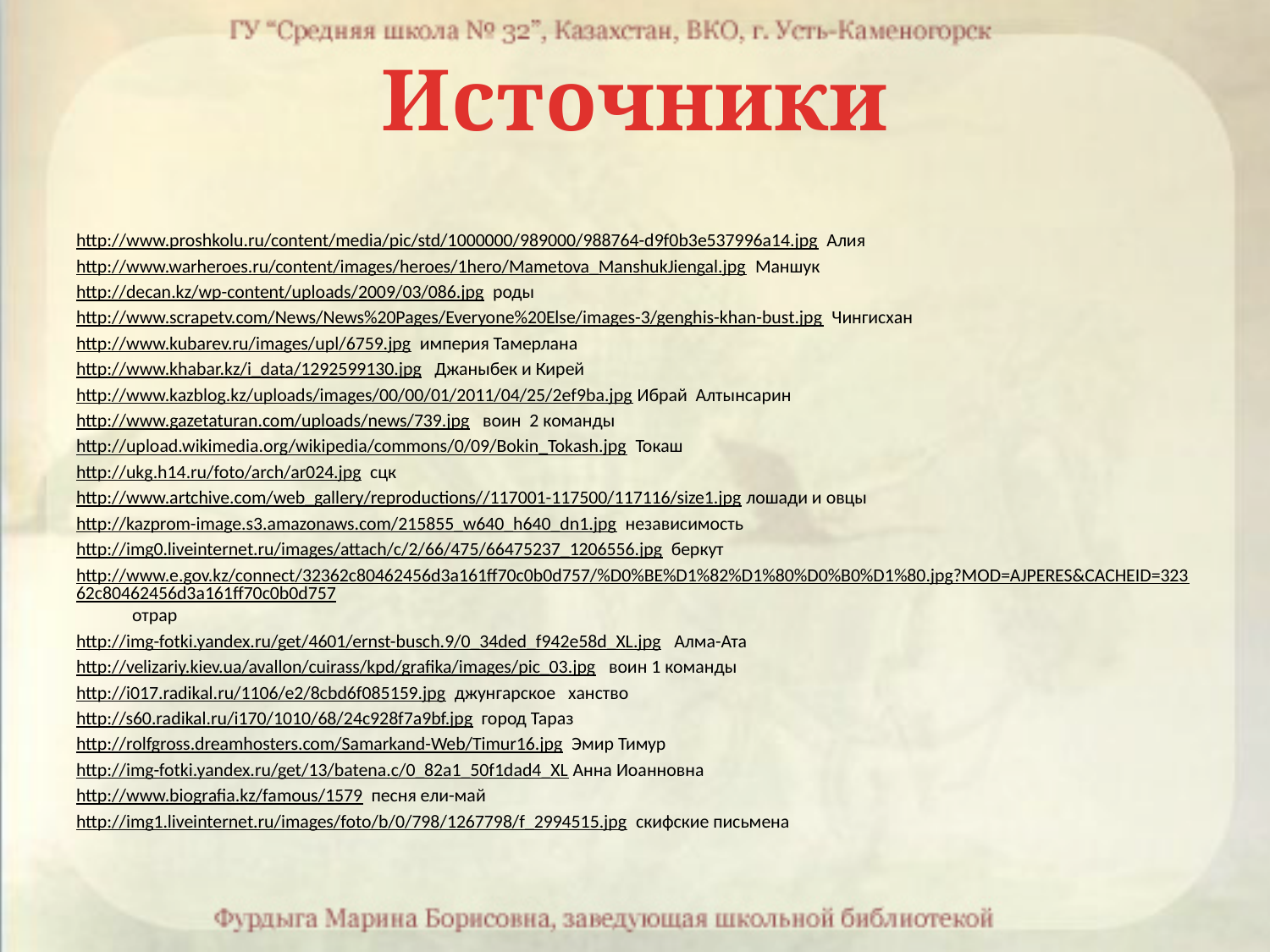

# Источники
http://www.proshkolu.ru/content/media/pic/std/1000000/989000/988764-d9f0b3e537996a14.jpg  Алия
http://www.warheroes.ru/content/images/heroes/1hero/Mametova_ManshukJiengal.jpg  Маншук
http://decan.kz/wp-content/uploads/2009/03/086.jpg  роды
http://www.scrapetv.com/News/News%20Pages/Everyone%20Else/images-3/genghis-khan-bust.jpg  Чингисхан
http://www.kubarev.ru/images/upl/6759.jpg  империя Тамерлана
http://www.khabar.kz/i_data/1292599130.jpg   Джаныбек и Кирей
http://www.kazblog.kz/uploads/images/00/00/01/2011/04/25/2ef9ba.jpg Ибрай  Алтынсарин
http://www.gazetaturan.com/uploads/news/739.jpg   воин  2 команды
http://upload.wikimedia.org/wikipedia/commons/0/09/Bokin_Tokash.jpg  Токаш
http://ukg.h14.ru/foto/arch/ar024.jpg  сцк
http://www.artchive.com/web_gallery/reproductions//117001-117500/117116/size1.jpg лошади и овцы
http://kazprom-image.s3.amazonaws.com/215855_w640_h640_dn1.jpg  независимость
http://img0.liveinternet.ru/images/attach/c/2/66/475/66475237_1206556.jpg  беркут
http://www.e.gov.kz/connect/32362c80462456d3a161ff70c0b0d757/%D0%BE%D1%82%D1%80%D0%B0%D1%80.jpg?MOD=AJPERES&CACHEID=32362c80462456d3a161ff70c0b0d757  отрар
http://img-fotki.yandex.ru/get/4601/ernst-busch.9/0_34ded_f942e58d_XL.jpg   Алма-Ата
http://velizariy.kiev.ua/avallon/cuirass/kpd/grafika/images/pic_03.jpg   воин 1 команды
http://i017.radikal.ru/1106/e2/8cbd6f085159.jpg  джунгарское   ханство
http://s60.radikal.ru/i170/1010/68/24c928f7a9bf.jpg  город Тараз
http://rolfgross.dreamhosters.com/Samarkand-Web/Timur16.jpg  Эмир Тимур
http://img-fotki.yandex.ru/get/13/batena.c/0_82a1_50f1dad4_XL Анна Иоанновна
http://www.biografia.kz/famous/1579  песня ели-май
http://img1.liveinternet.ru/images/foto/b/0/798/1267798/f_2994515.jpg  скифские письмена